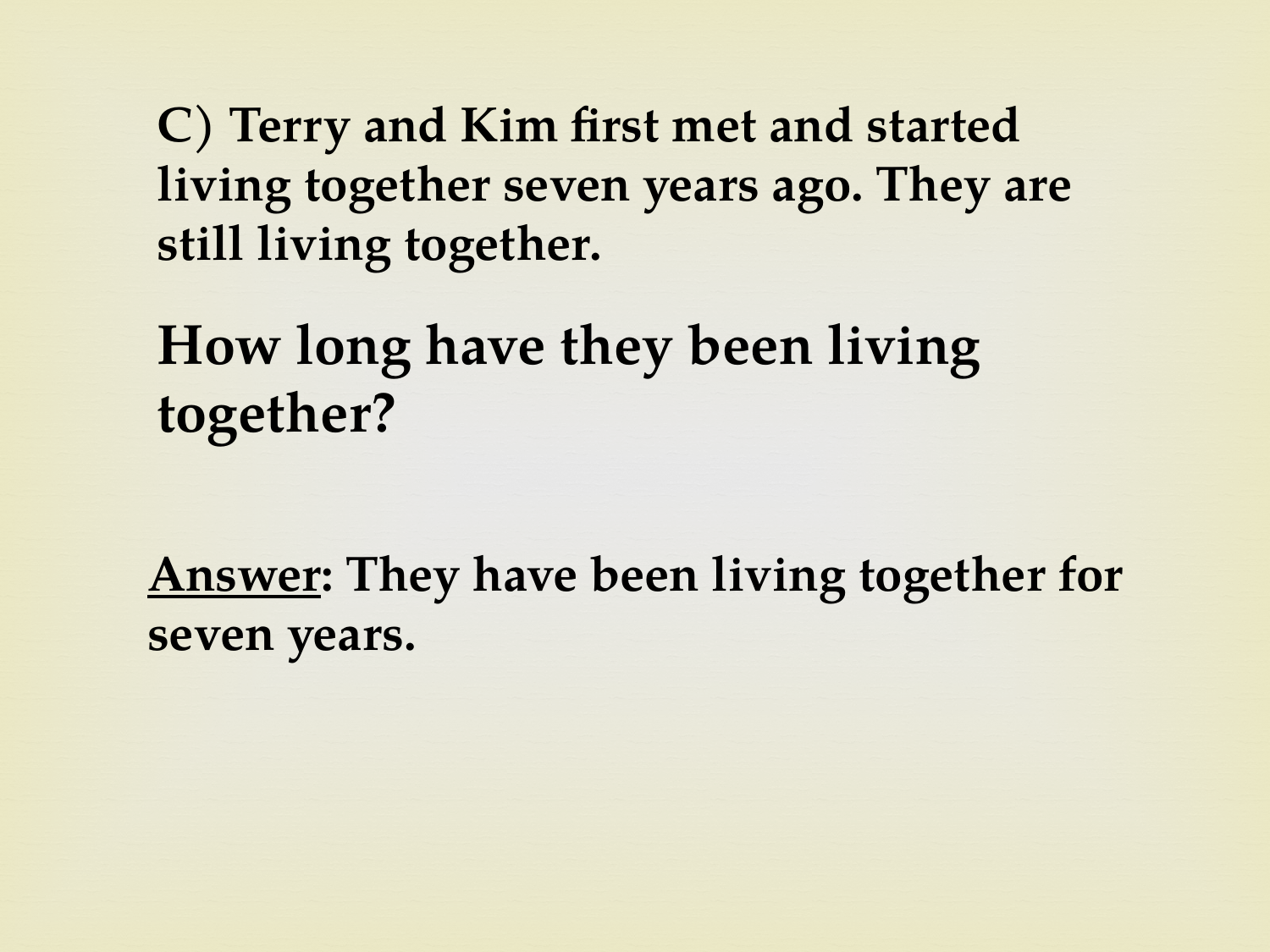

C) Terry and Kim first met and started living together seven years ago. They are still living together.

How long have they been living together?
Answer: They have been living together for seven years.